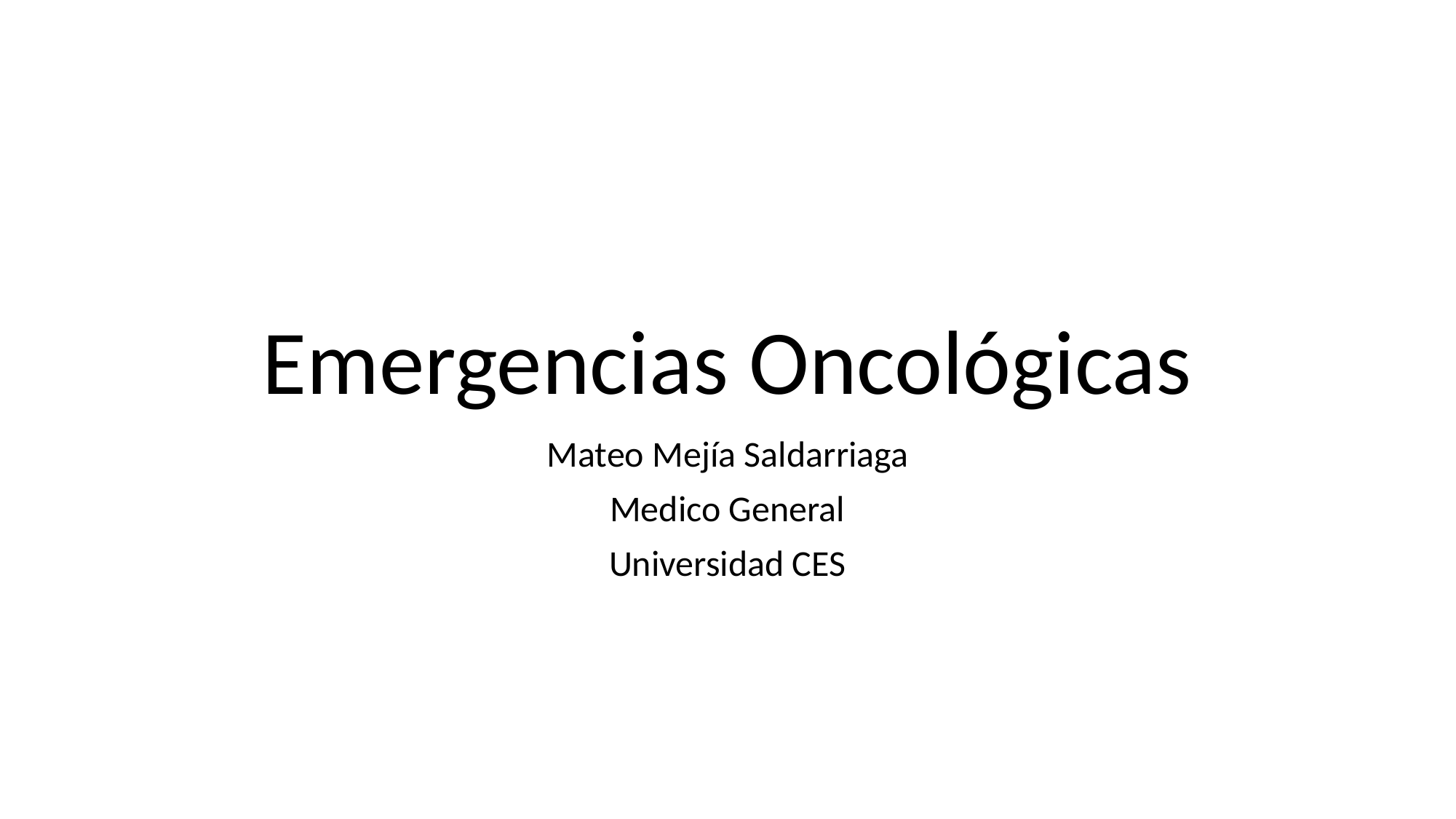

# Emergencias Oncológicas
Mateo Mejía Saldarriaga
Medico General
Universidad CES